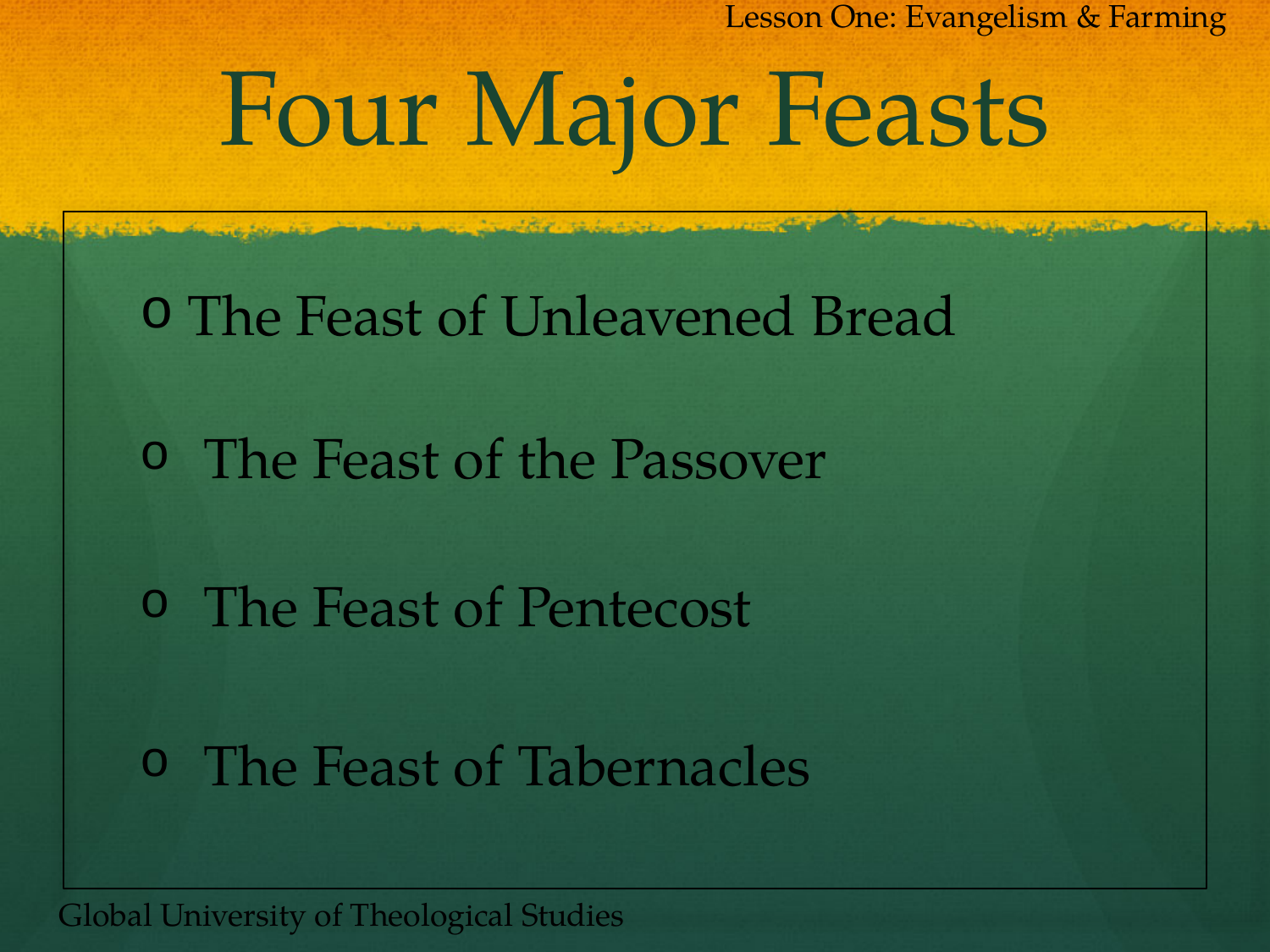

Lesson One: Evangelism & Farming

# Four Major Feasts

The Feast of Unleavened Bread
The Feast of the Passover
The Feast of Pentecost
The Feast of Tabernacles
Global University of Theological Studies